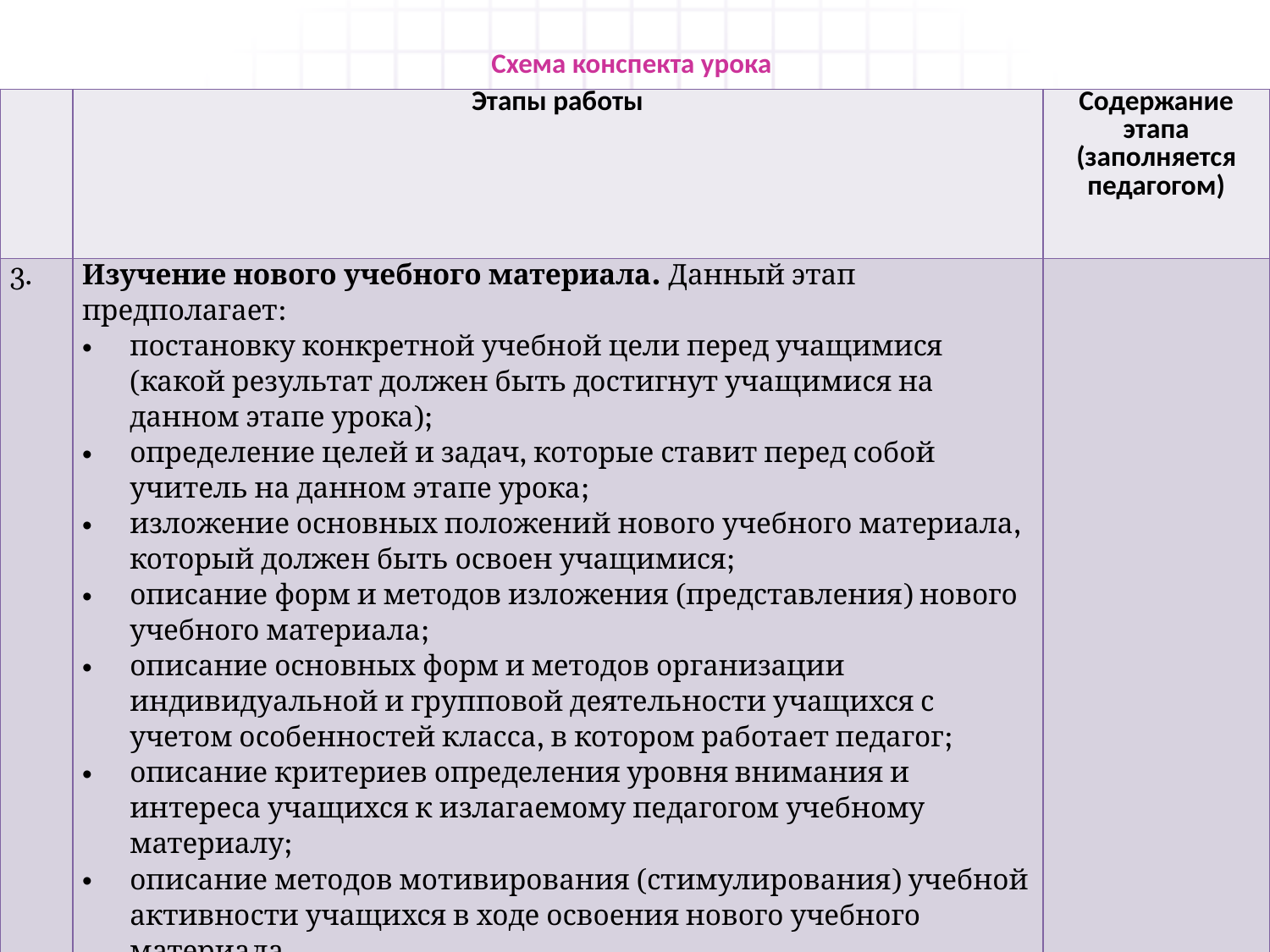

# Схема конспекта урока
|  | Этапы работы | Содержание этапа (заполняется педагогом) |
| --- | --- | --- |
| 3. | Изучение нового учебного материала. Данный этап предполагает: постановку конкретной учебной цели перед учащимися (какой результат должен быть достигнут учащимися на данном этапе урока); определение целей и задач, которые ставит перед собой учитель на данном этапе урока; изложение основных положений нового учебного материала, который должен быть освоен учащимися; описание форм и методов изложения (представления) нового учебного материала; описание основных форм и методов организации индивидуальной и групповой деятельности учащихся с учетом особенностей класса, в котором работает педагог; описание критериев определения уровня внимания и интереса учащихся к излагаемому педагогом учебному материалу; описание методов мотивирования (стимулирования) учебной активности учащихся в ходе освоения нового учебного материала |  |